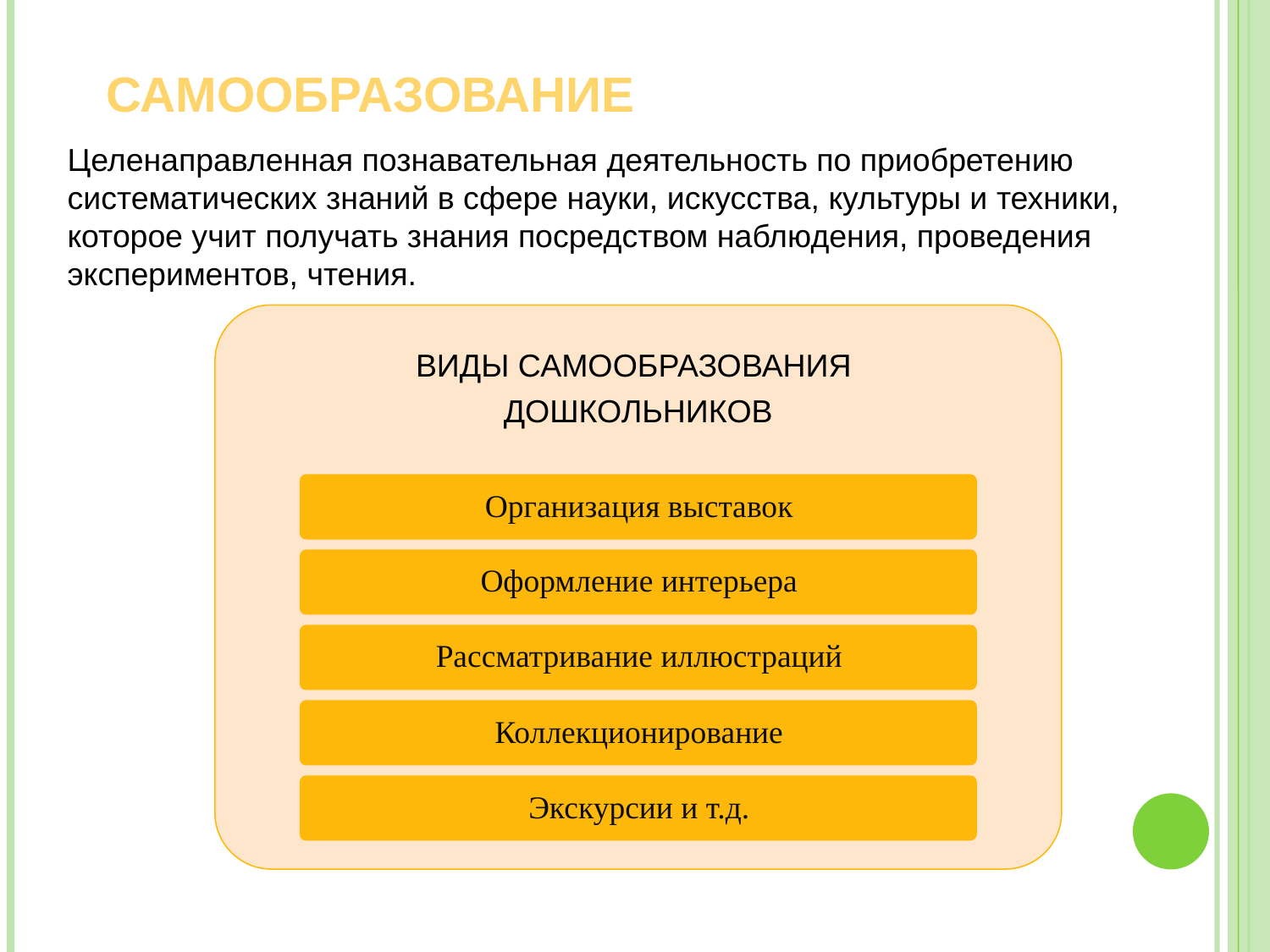

САМООБРАЗОВАНИЕ
Целенаправленная познавательная деятельность по приобретению систематических знаний в сфере науки, искусства, культуры и техники, которое учит получать знания посредством наблюдения, проведения экспериментов, чтения.
ВИДЫ САМООБРАЗОВАНИЯ
ДОШКОЛЬНИКОВ
Организация выставок
Оформление интерьера
Рассматривание иллюстраций
Коллекционирование
Экскурсии и т.д.